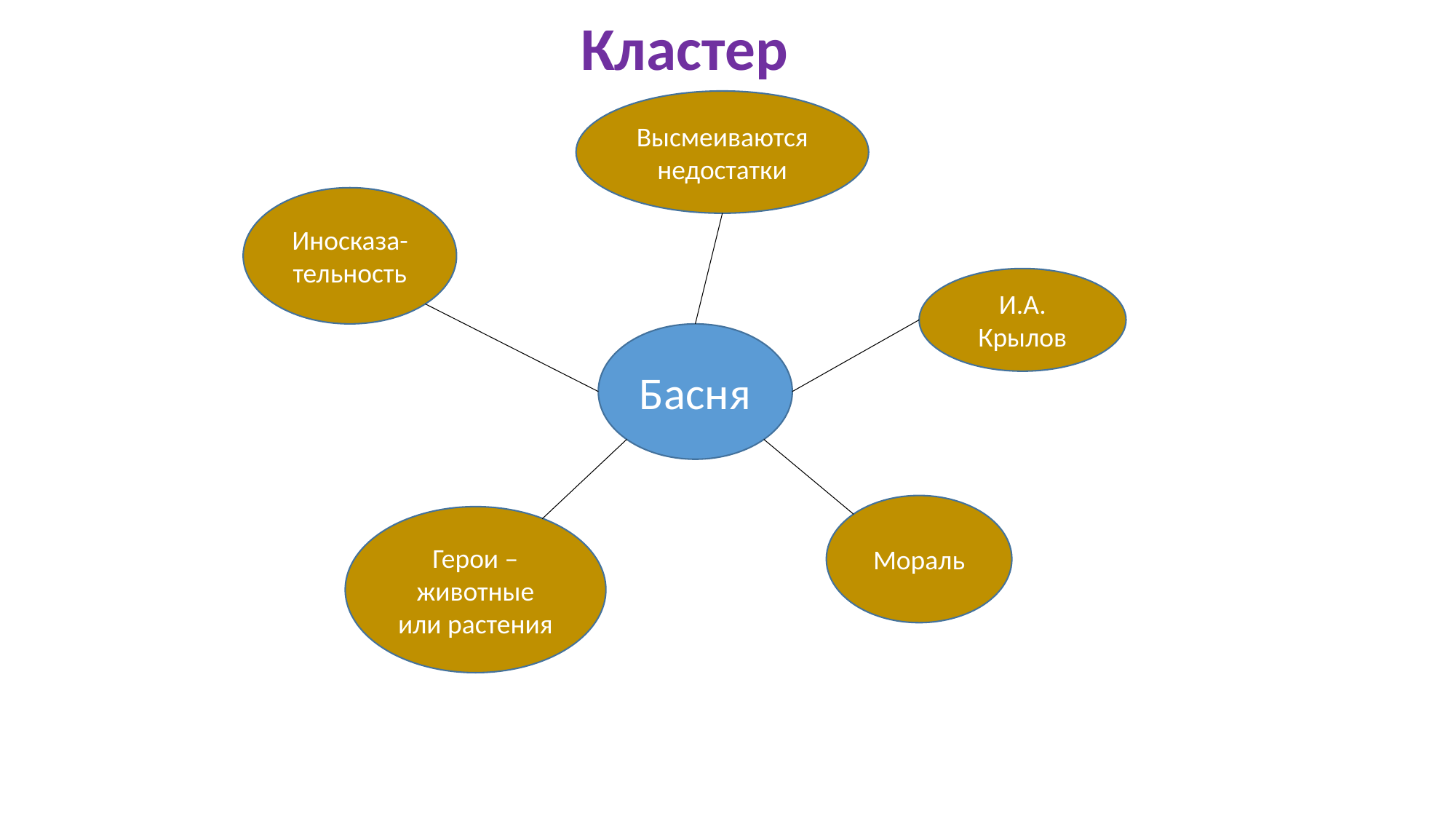

Кластер
Высмеиваются недостатки
Иносказа-тельность
И.А. Крылов
Басня
Мораль
Герои – животные или растения